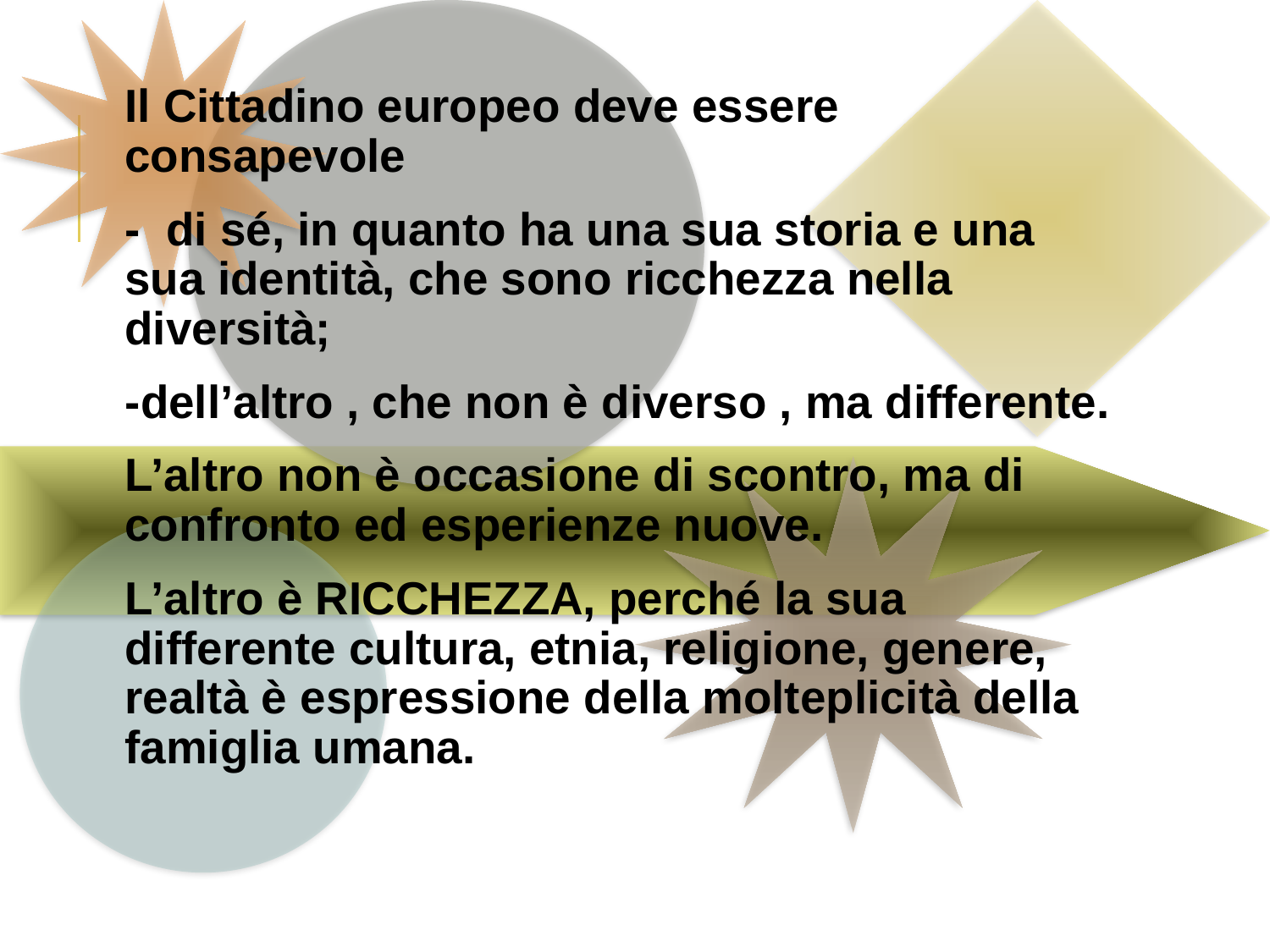

Il Cittadino europeo deve essere consapevole
-  di sé, in quanto ha una sua storia e una sua identità, che sono ricchezza nella diversità;
-dell’altro , che non è diverso , ma differente.
L’altro non è occasione di scontro, ma di confronto ed esperienze nuove.
L’altro è RICCHEZZA, perché la sua differente cultura, etnia, religione, genere, realtà è espressione della molteplicità della famiglia umana.